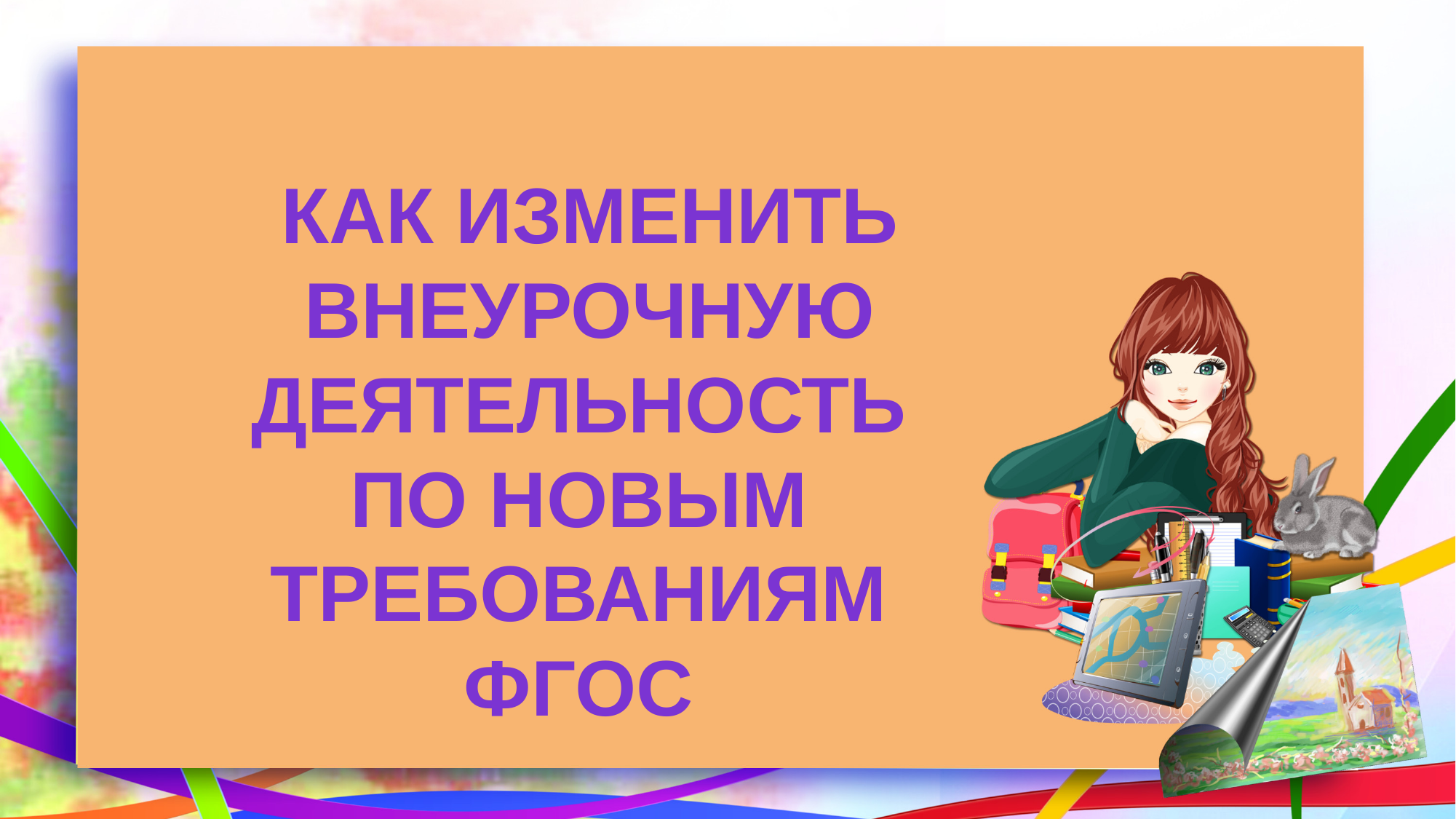

Как изменить
внеурочную деятельность 
по новым
требованиям
ФГОС